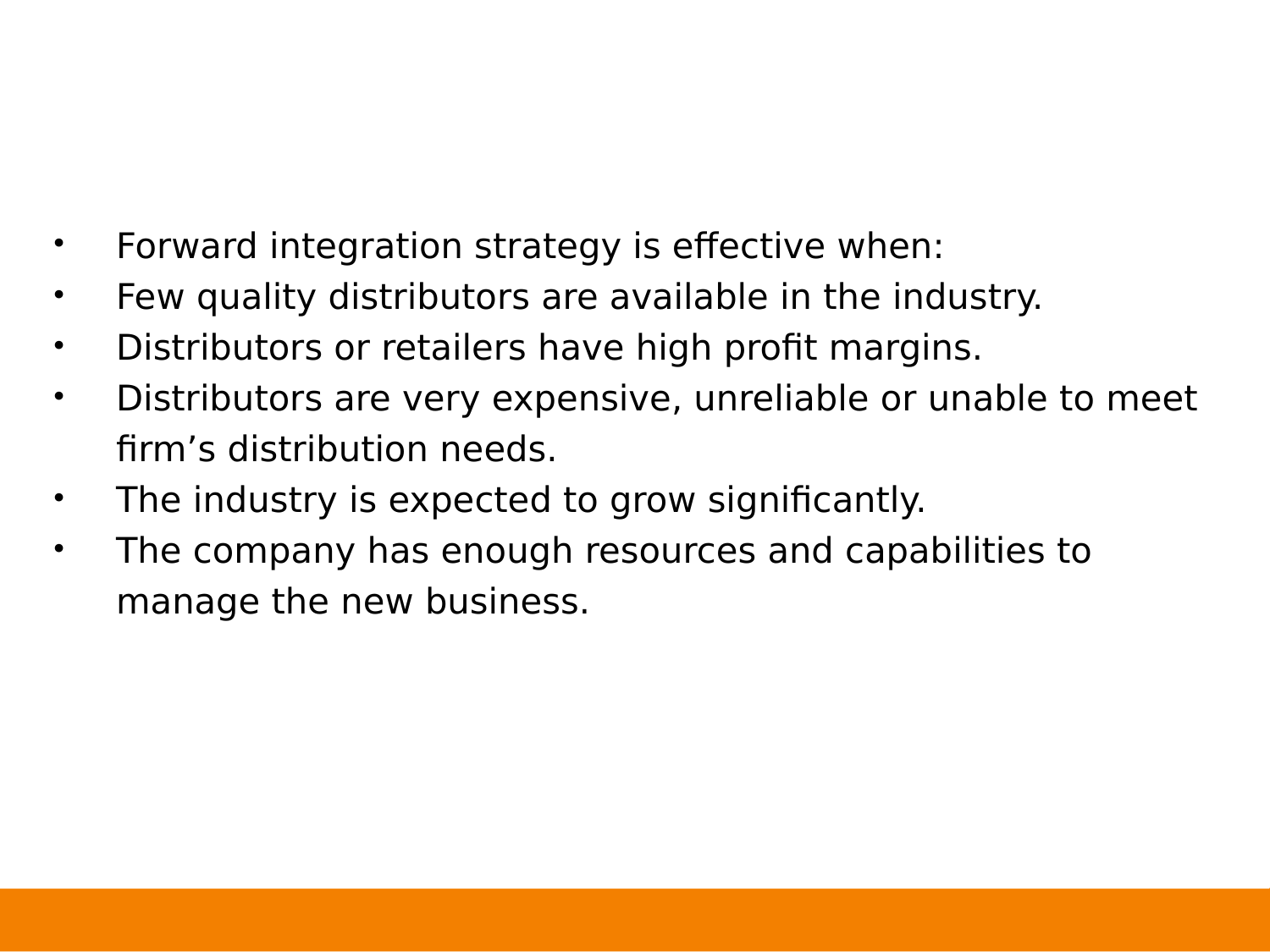

Forward integration strategy is effective when:
Few quality distributors are available in the industry.
Distributors or retailers have high profit margins.
Distributors are very expensive, unreliable or unable to meet firm’s distribution needs.
The industry is expected to grow significantly.
The company has enough resources and capabilities to manage the new business.